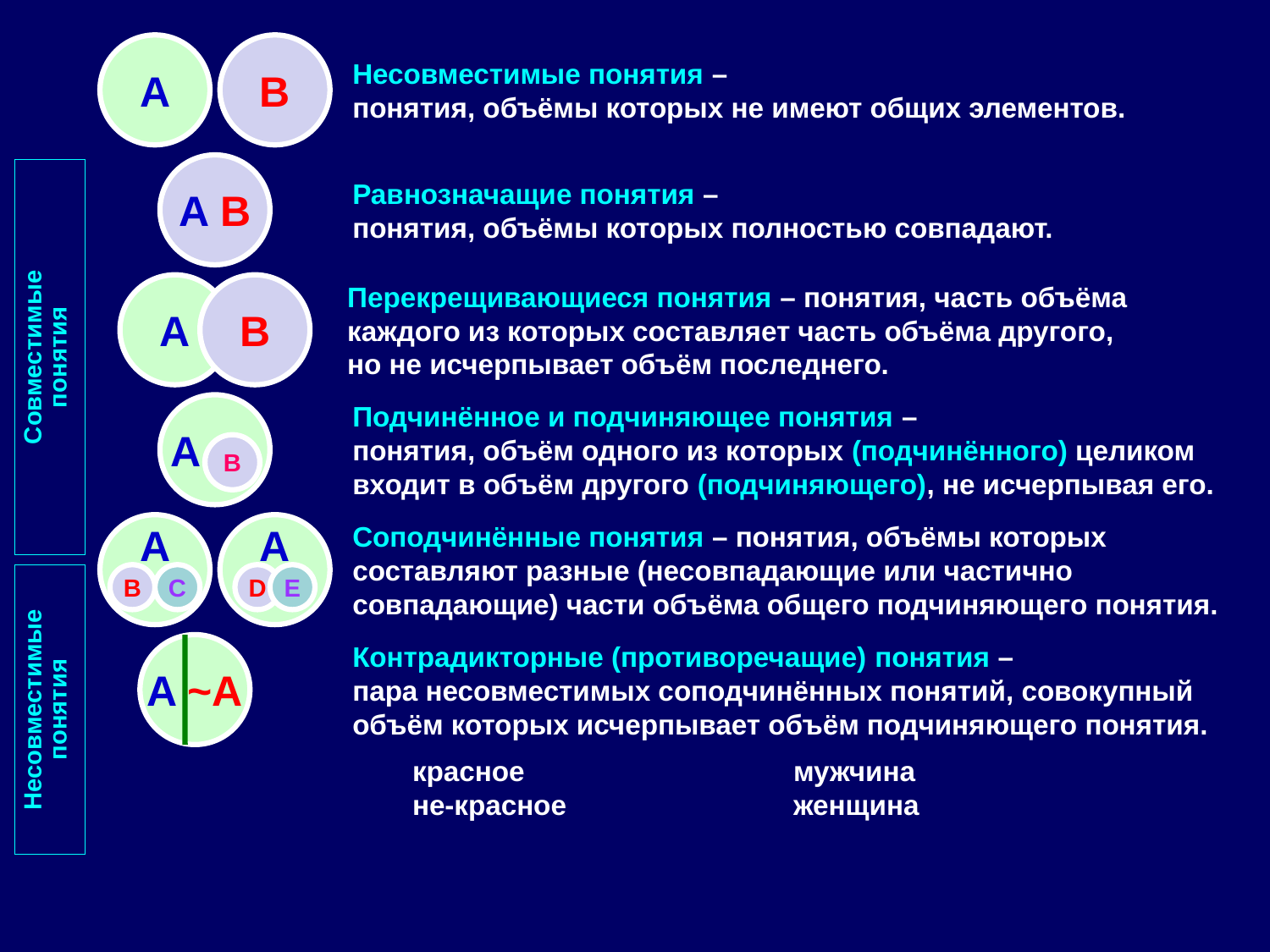

A
B
Несовместимые понятия –
понятия, объёмы которых не имеют общих элементов.
A B
Равнозначащие понятия –
понятия, объёмы которых полностью совпадают.
Совместимые
понятия
A
B
Перекрещивающиеся понятия – понятия, часть объёма каждого из которых составляет часть объёма другого, но не исчерпывает объём последнего.
A
Подчинённое и подчиняющее понятия –
понятия, объём одного из которых (подчинённого) целиком
входит в объём другого (подчиняющего), не исчерпывая его.
B

A

A

Соподчинённые понятия – понятия, объёмы которых
составляют разные (несовпадающие или частично
совпадающие) части объёма общего подчиняющего понятия.
Несовместимые
понятия
B
C
D
E
A ~A
Контрадикторные (противоречащие) понятия –
пара несовместимых соподчинённых понятий, совокупный
объём которых исчерпывает объём подчиняющего понятия.
красное	 		мужчина
не-красное		женщина